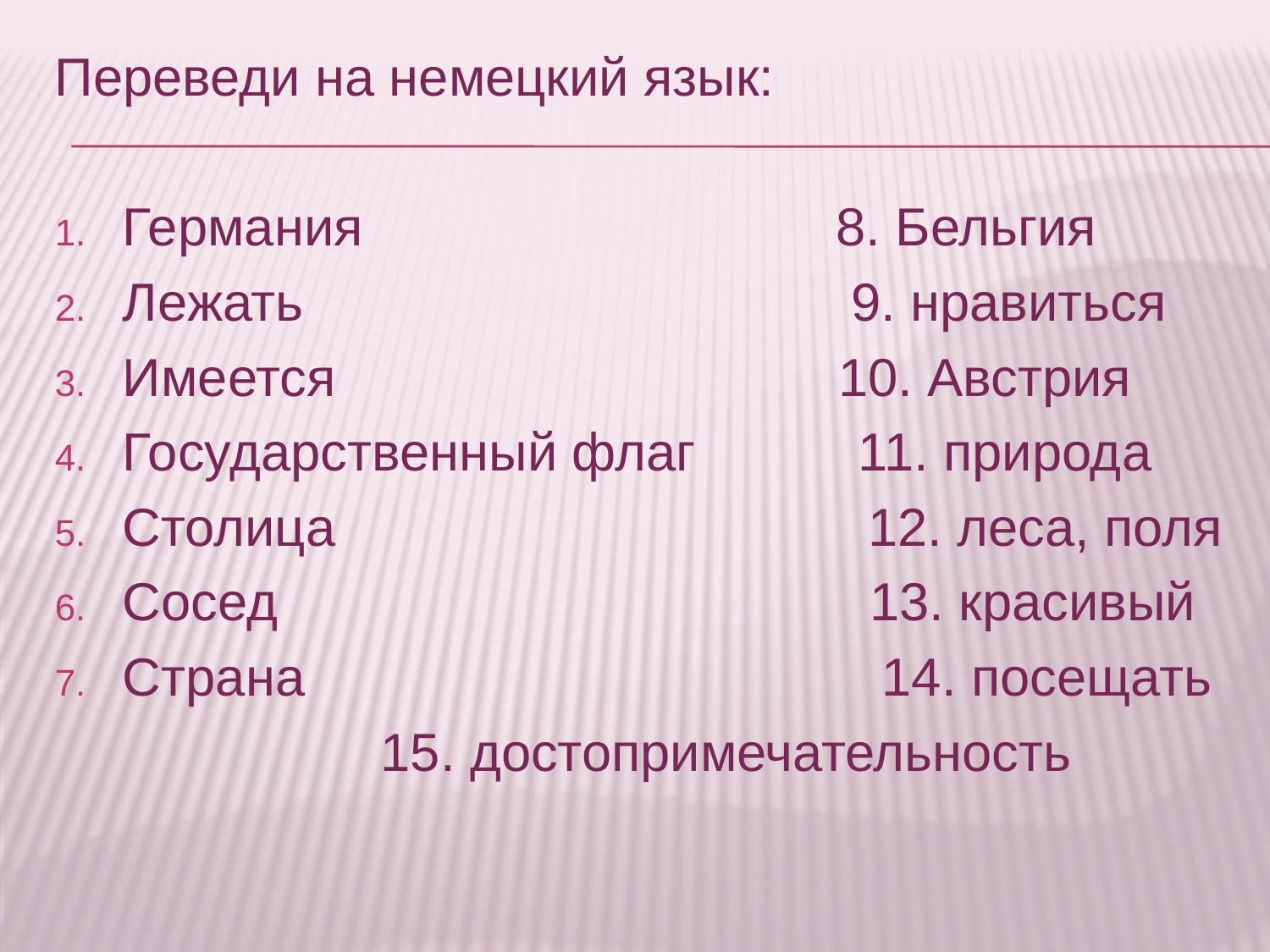

Переведи на немецкий язык:

Германия                                8. Бельгия
Лежать                                     9. нравиться
Имеется                                  10. Австрия
Государственный флаг           11. природа
Столица                                    12. леса, поля
Сосед                                        13. красивый
Страна                                       14. посещать
                      15. достопримечательность